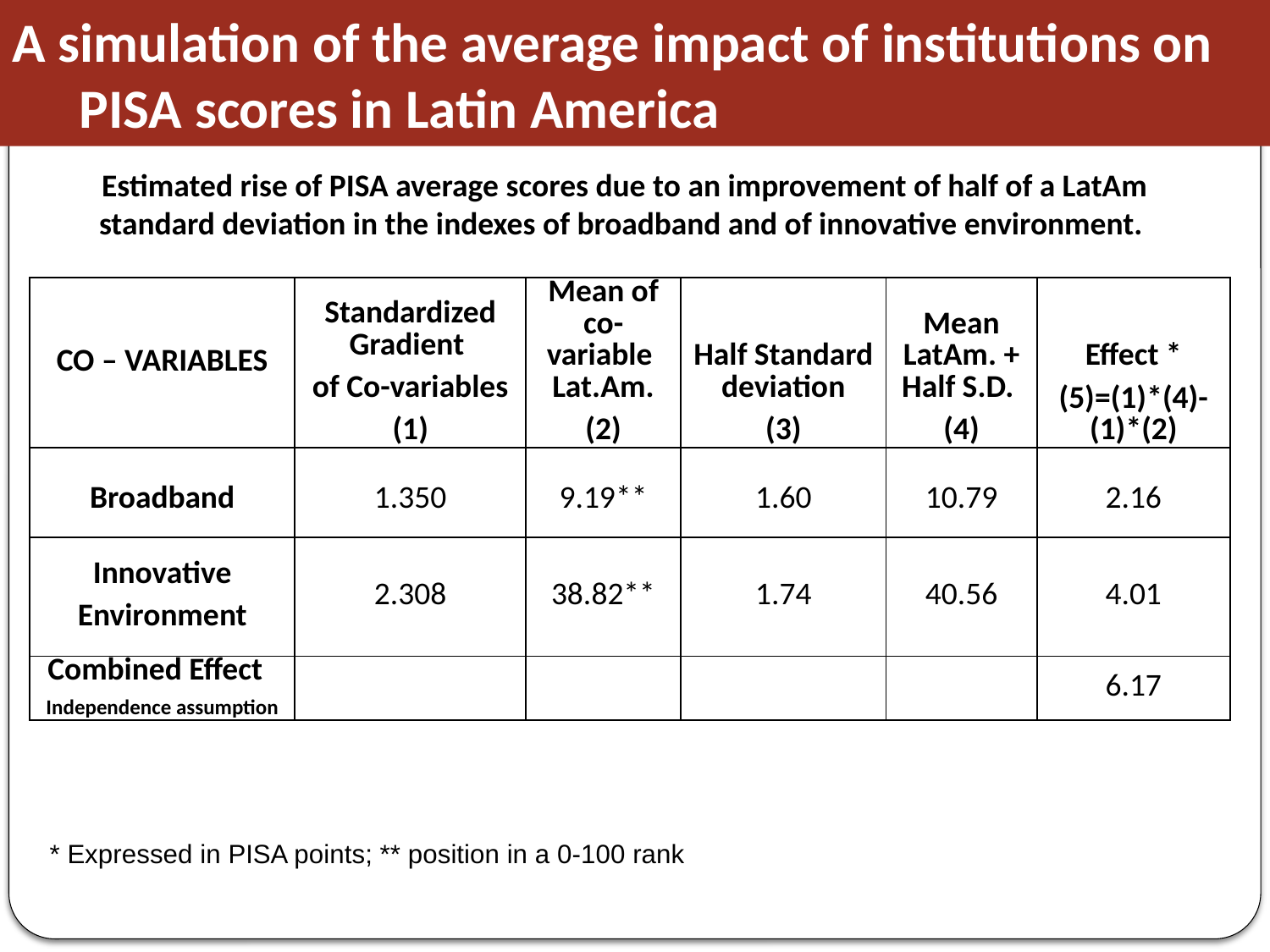

A simulation of the average impact of institutions on PISA scores in Latin America
Estimated rise of PISA average scores due to an improvement of half of a LatAm standard deviation in the indexes of broadband and of innovative environment.
| CO – VARIABLES | Standardized Gradient of Co-variables (1) | Mean of co-variable Lat.Am. (2) | Half Standard deviation (3) | Mean LatAm. + Half S.D. (4) | Effect \* (5)=(1)\*(4)-(1)\*(2) |
| --- | --- | --- | --- | --- | --- |
| Broadband | 1.350 | 9.19\*\* | 1.60 | 10.79 | 2.16 |
| Innovative Environment | 2.308 | 38.82\*\* | 1.74 | 40.56 | 4.01 |
| Combined Effect Independence assumption |  |  |  |  | 6.17 |
* Expressed in PISA points; ** position in a 0-100 rank